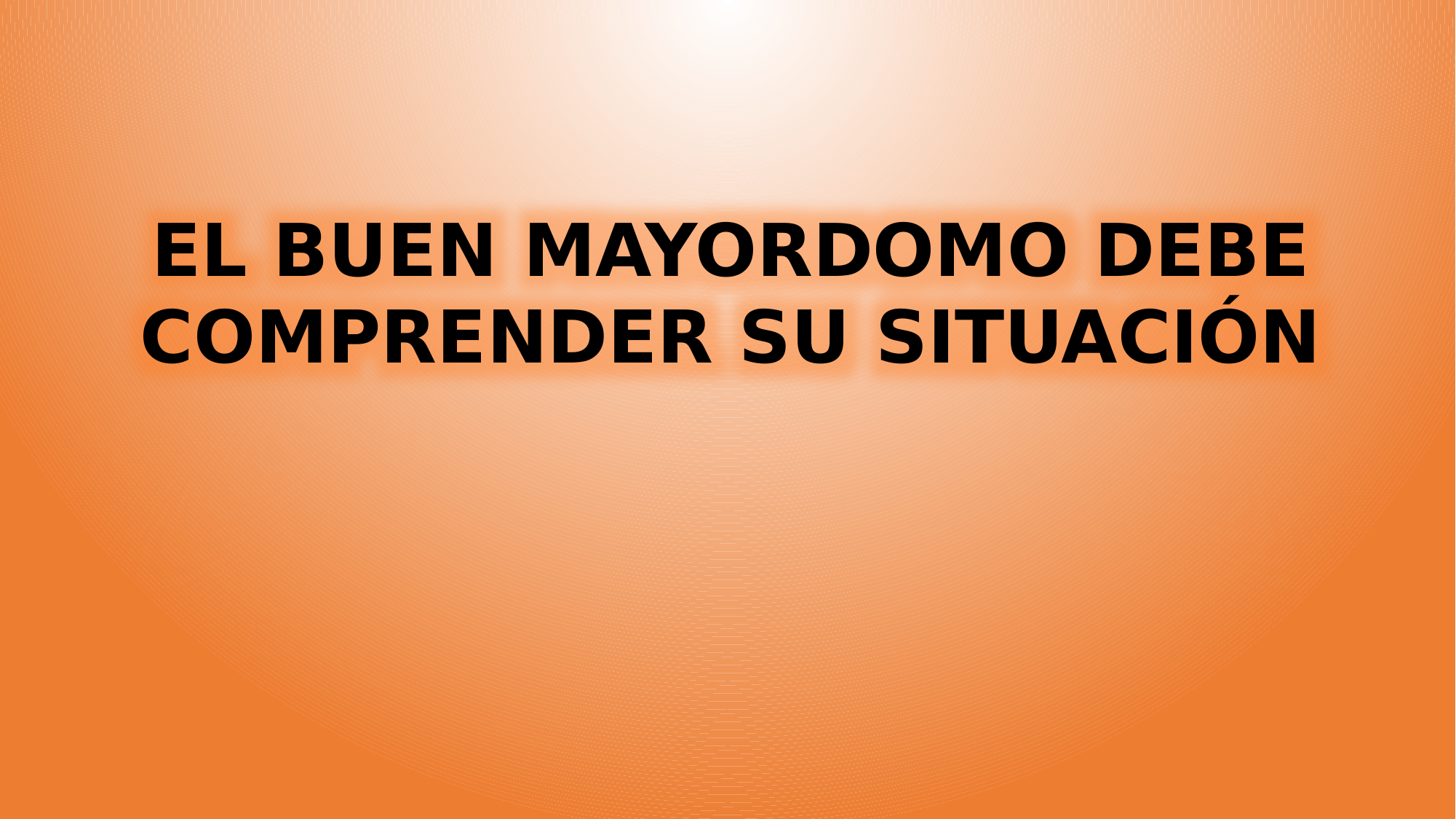

EL BUEN MAYORDOMO DEBE COMPRENDER SU SITUACIÓN